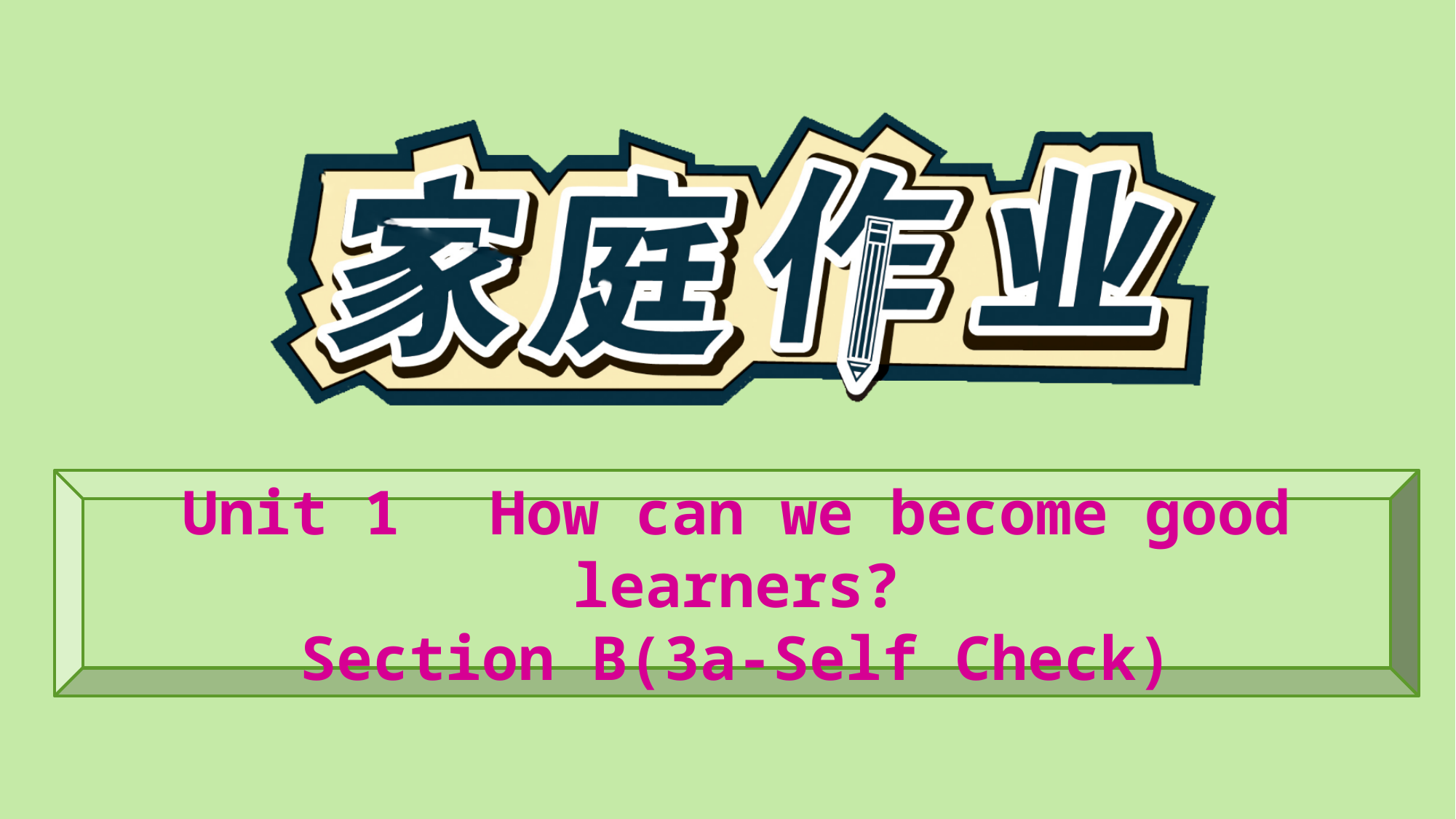

Unit 1　How can we become good learners?
Section B(3a-Self Check)